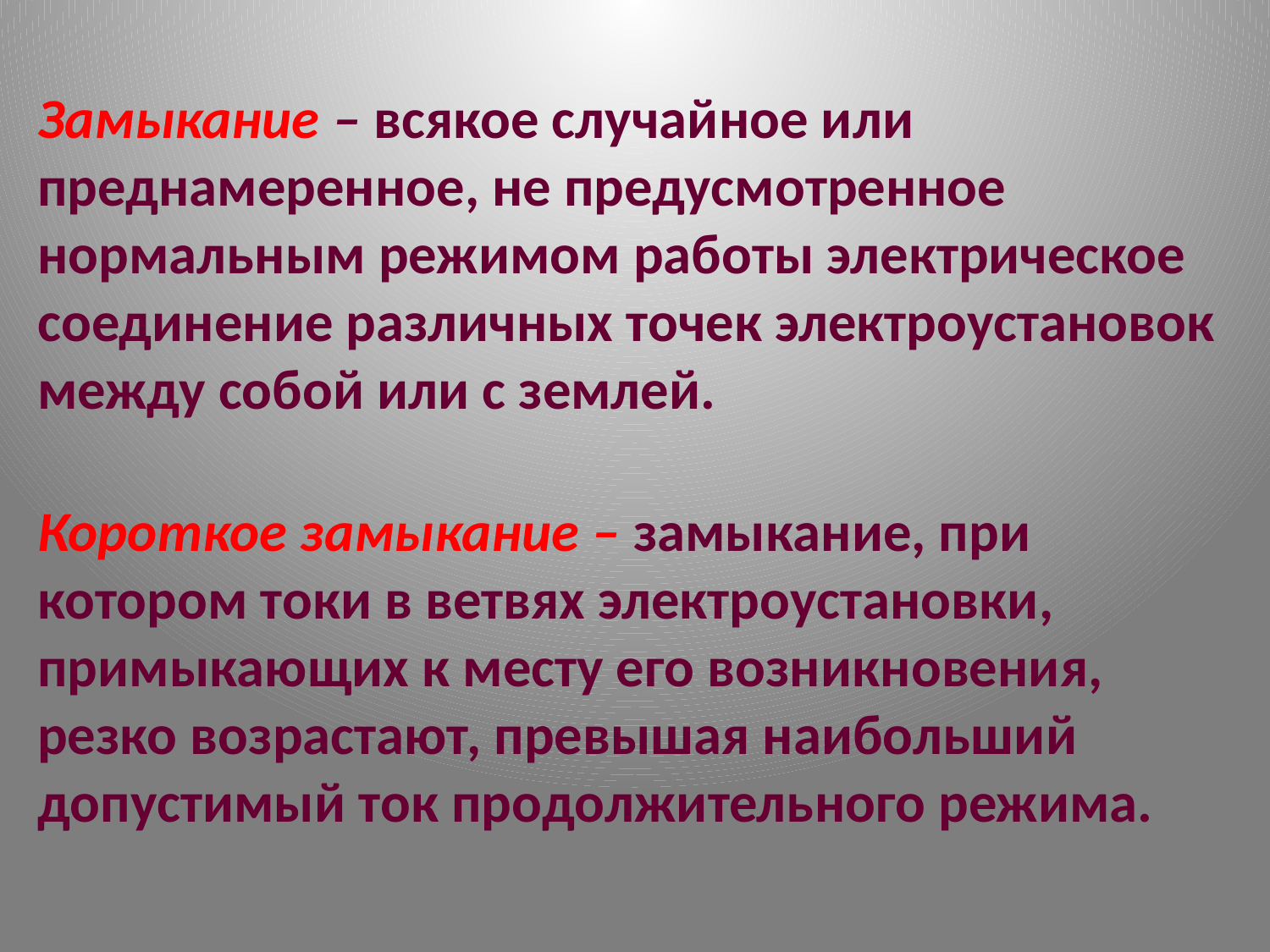

# Замыкание – всякое случайное или преднамеренное, не предусмотренное нормальным режимом работы электрическое соединение различных точек электроустановок между собой или с землей.
Короткое замыкание – замыкание, при котором токи в ветвях электроустановки, примыкающих к месту его возникновения, резко возрастают, превышая наибольший допустимый ток продолжительного режима.